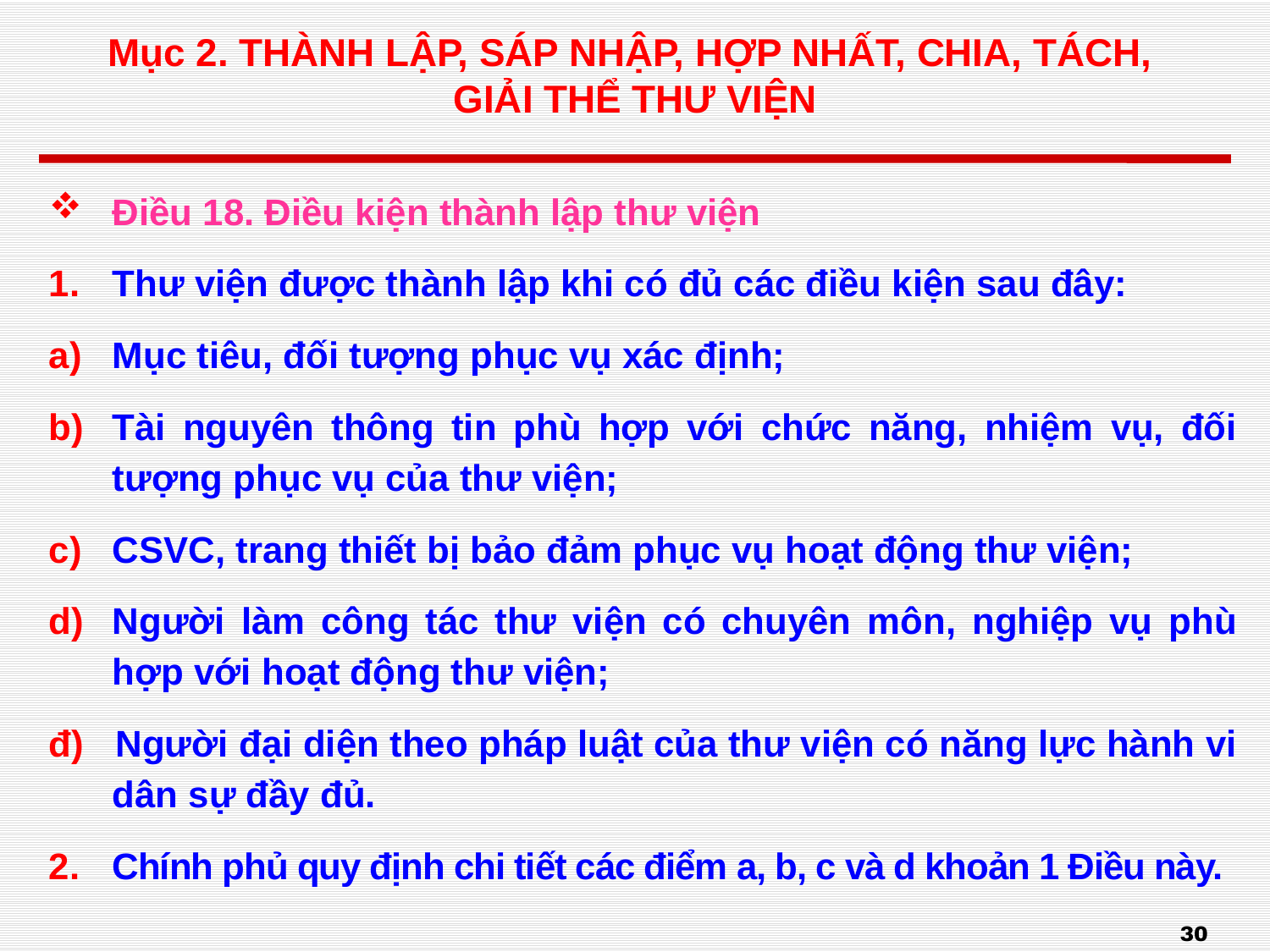

# Mục 2. THÀNH LẬP, SÁP NHẬP, HỢP NHẤT, CHIA, TÁCH, GIẢI THỂ THƯ VIỆN
Điều 18. Điều kiện thành lập thư viện
Thư viện được thành lập khi có đủ các điều kiện sau đây:
Mục tiêu, đối tượng phục vụ xác định;
Tài nguyên thông tin phù hợp với chức năng, nhiệm vụ, đối tượng phục vụ của thư viện;
CSVC, trang thiết bị bảo đảm phục vụ hoạt động thư viện;
Người làm công tác thư viện có chuyên môn, nghiệp vụ phù hợp với hoạt động thư viện;
đ)   Người đại diện theo pháp luật của thư viện có năng lực hành vi dân sự đầy đủ.
Chính phủ quy định chi tiết các điểm a, b, c và d khoản 1 Điều này.